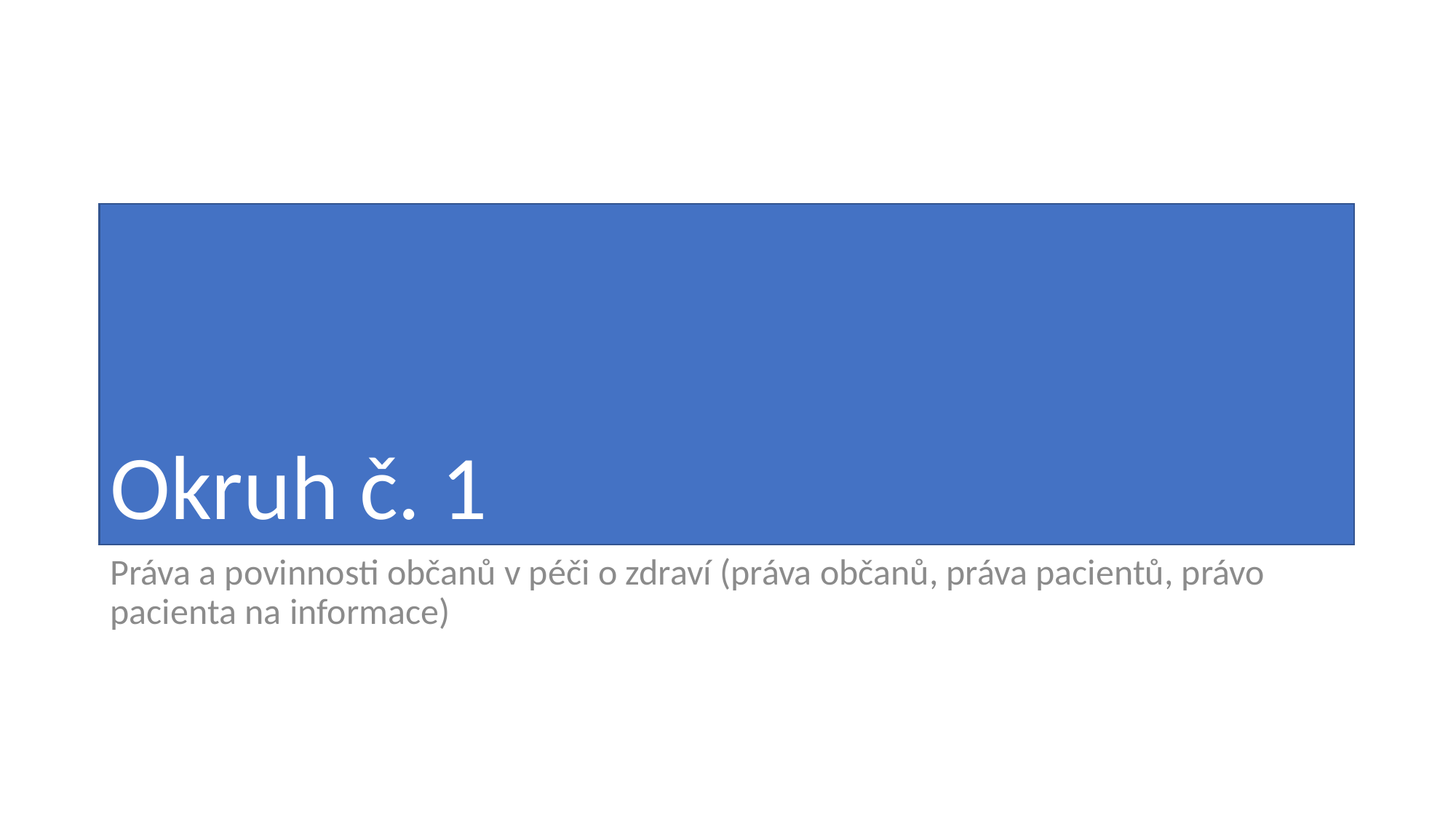

# Okruh č. 1
Práva a povinnosti občanů v péči o zdraví (práva občanů, práva pacientů, právo pacienta na informace)